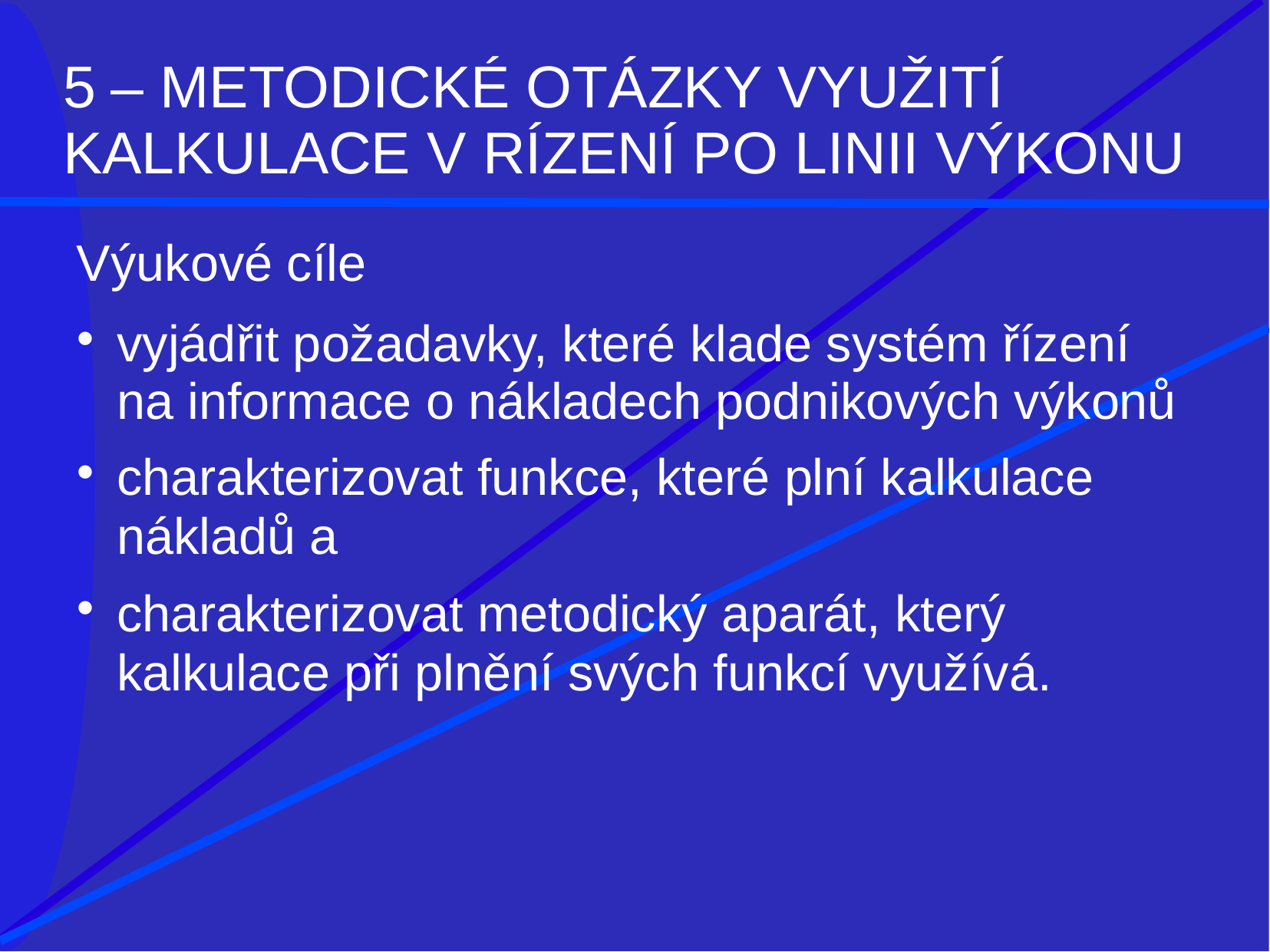

# 5 – METODICKÉ OTÁZKY VYUŽITÍ KALKULACE V RÍZENÍ PO LINII VÝKONU
Výukové cíle
vyjádřit požadavky, které klade systém řízení na informace o nákladech podnikových výkonů
charakterizovat funkce, které plní kalkulace
nákladů a
charakterizovat metodický aparát, který
kalkulace při plnění svých funkcí využívá.